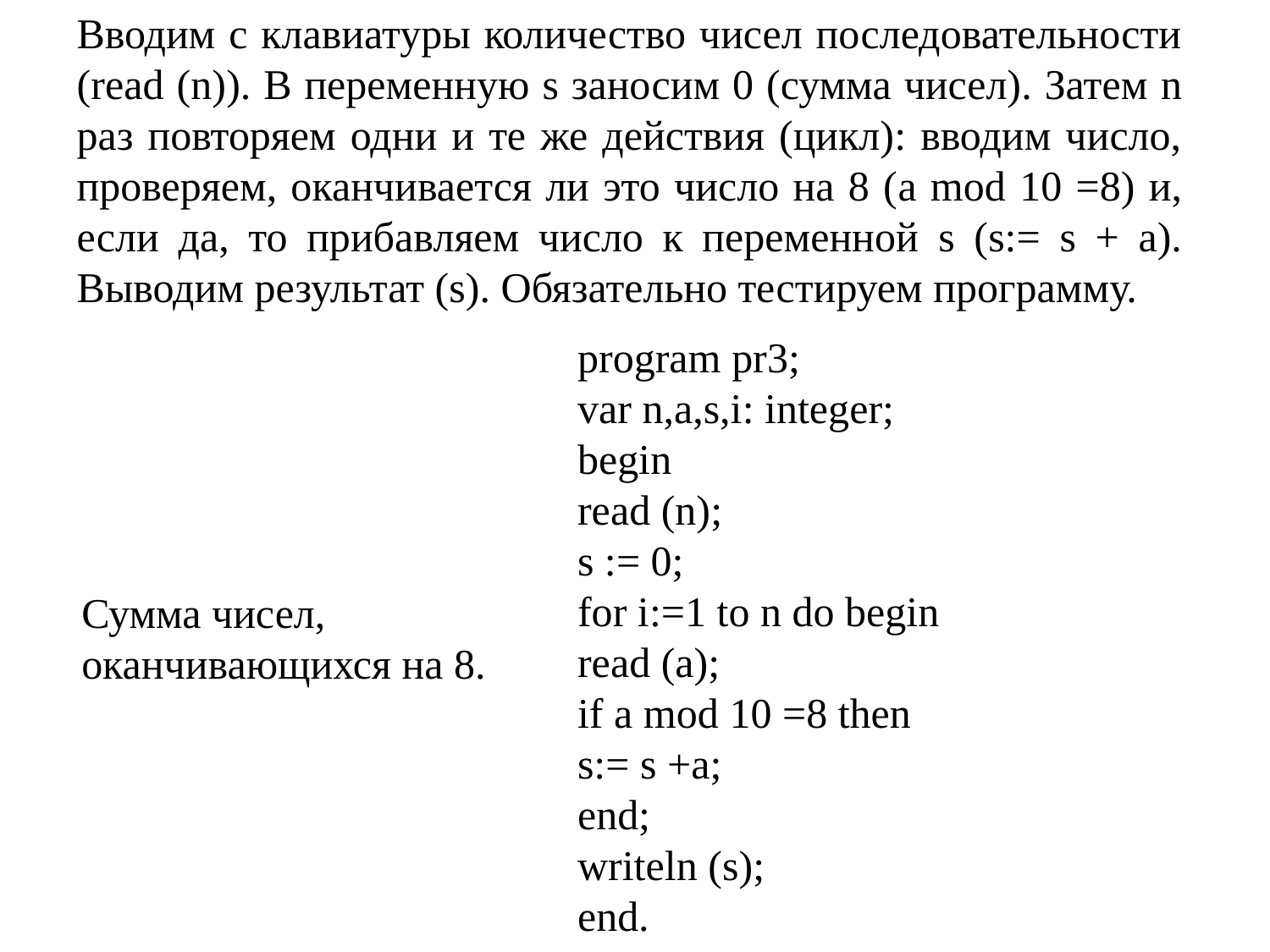

Вводим с клавиатуры количество чисел последовательности (read (n)). В переменную s заносим 0 (сумма чисел). Затем n раз повторяем одни и те же действия (цикл): вводим число, проверяем, оканчивается ли это число на 8 (a mod 10 =8) и, если да, то прибавляем число к переменной s (s:= s + a). Выводим результат (s). Обязательно тестируем программу.
program pr3;
var n,a,s,i: integer;
begin
read (n);
s := 0;
for i:=1 to n do begin
read (a);
if a mod 10 =8 then
s:= s +a;
end;
writeln (s);
end.
Сумма чисел,
оканчивающихся на 8.